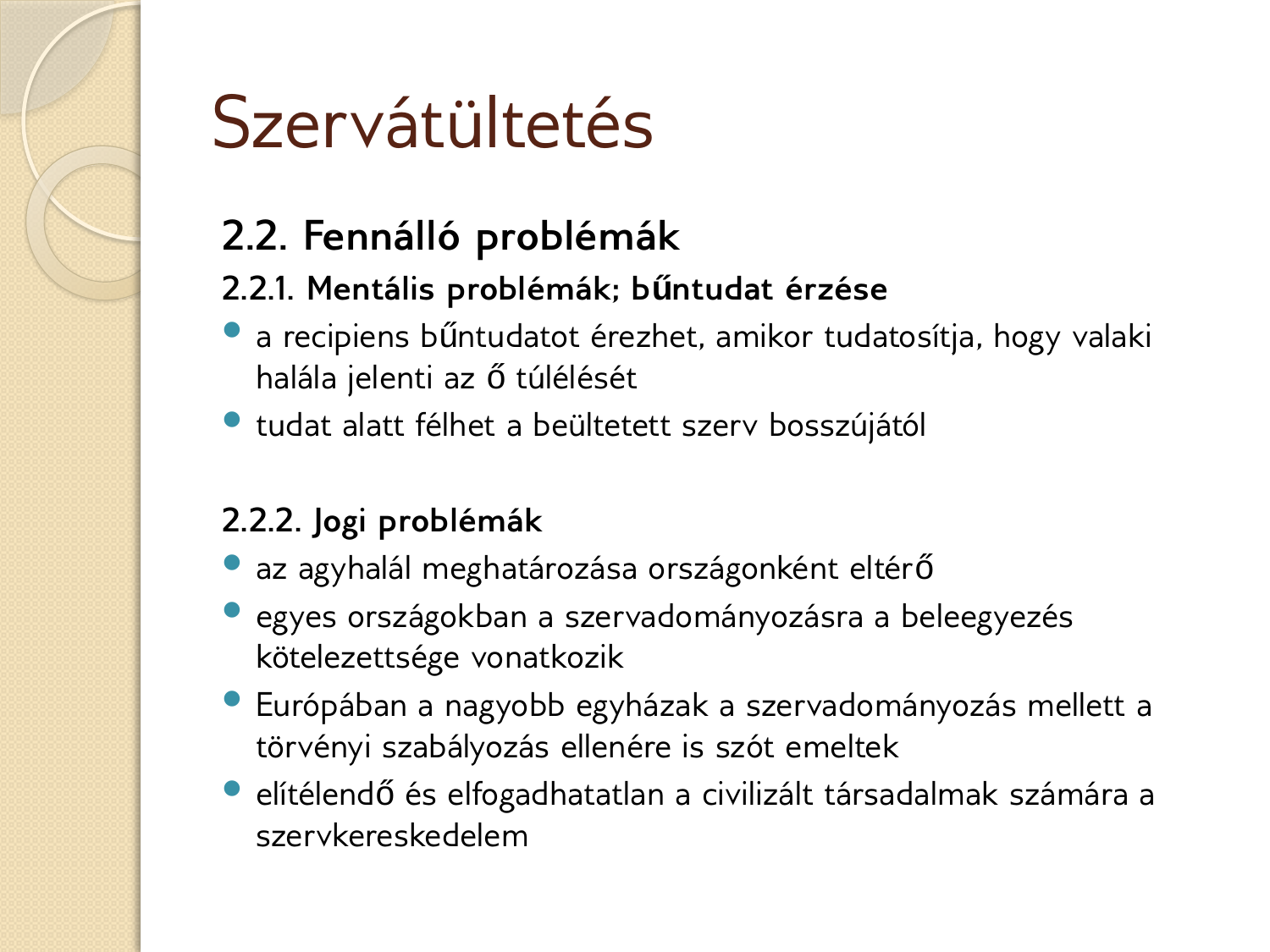

# Szervátültetés
2.2. Fennálló problémák
2.2.1. Mentális problémák; bűntudat érzése
a recipiens bűntudatot érezhet, amikor tudatosítja, hogy valaki halála jelenti az ő túlélését
tudat alatt félhet a beültetett szerv bosszújától

2.2.2. Jogi problémák
az agyhalál meghatározása országonként eltérő
egyes országokban a szervadományozásra a beleegyezés kötelezettsége vonatkozik
Európában a nagyobb egyházak a szervadományozás mellett a törvényi szabályozás ellenére is szót emeltek
elítélendő és elfogadhatatlan a civilizált társadalmak számára a szervkereskedelem